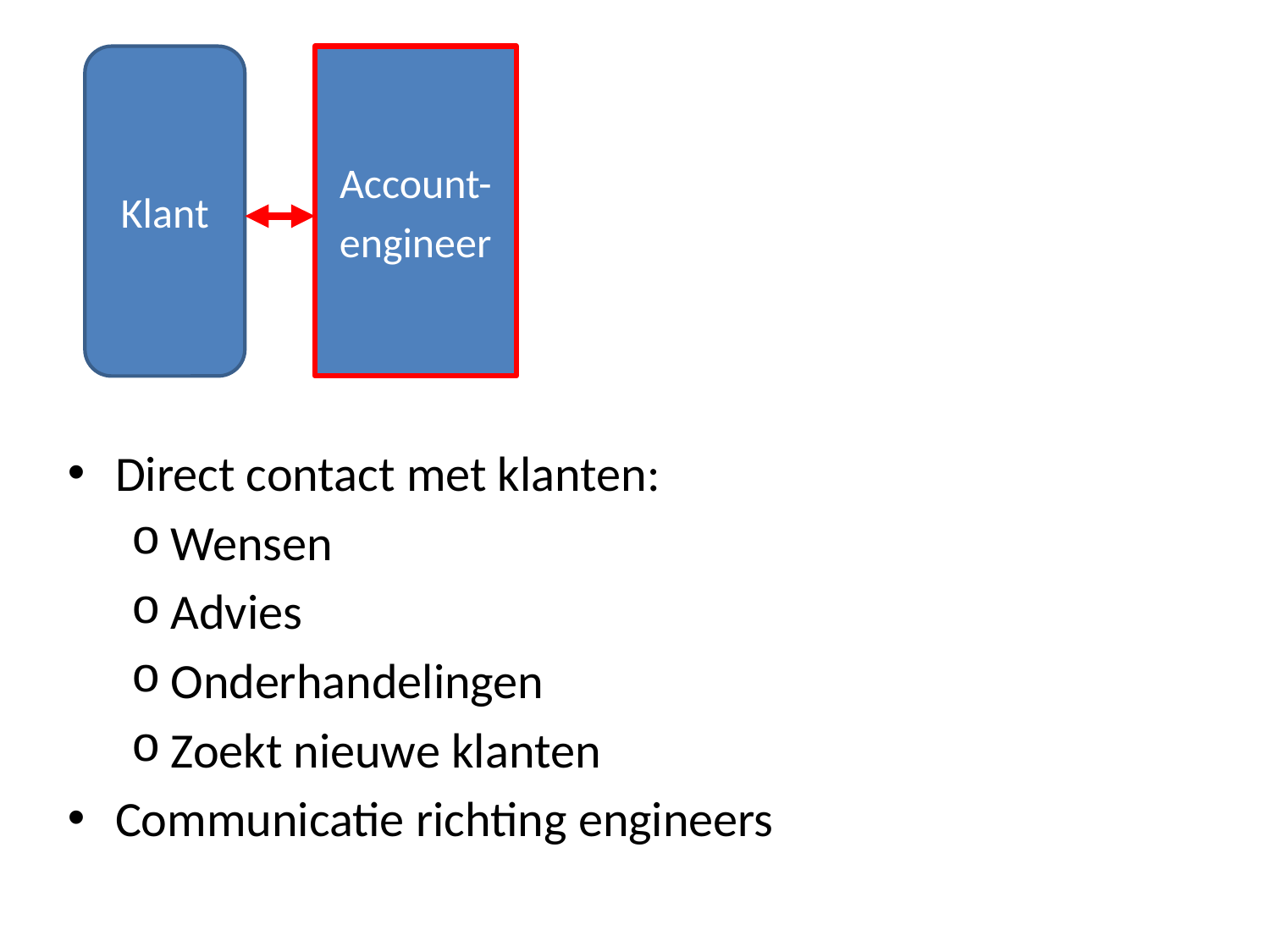

Klant
Account-
engineer
Direct contact met klanten:
Wensen
Advies
Onderhandelingen
Zoekt nieuwe klanten
Communicatie richting engineers